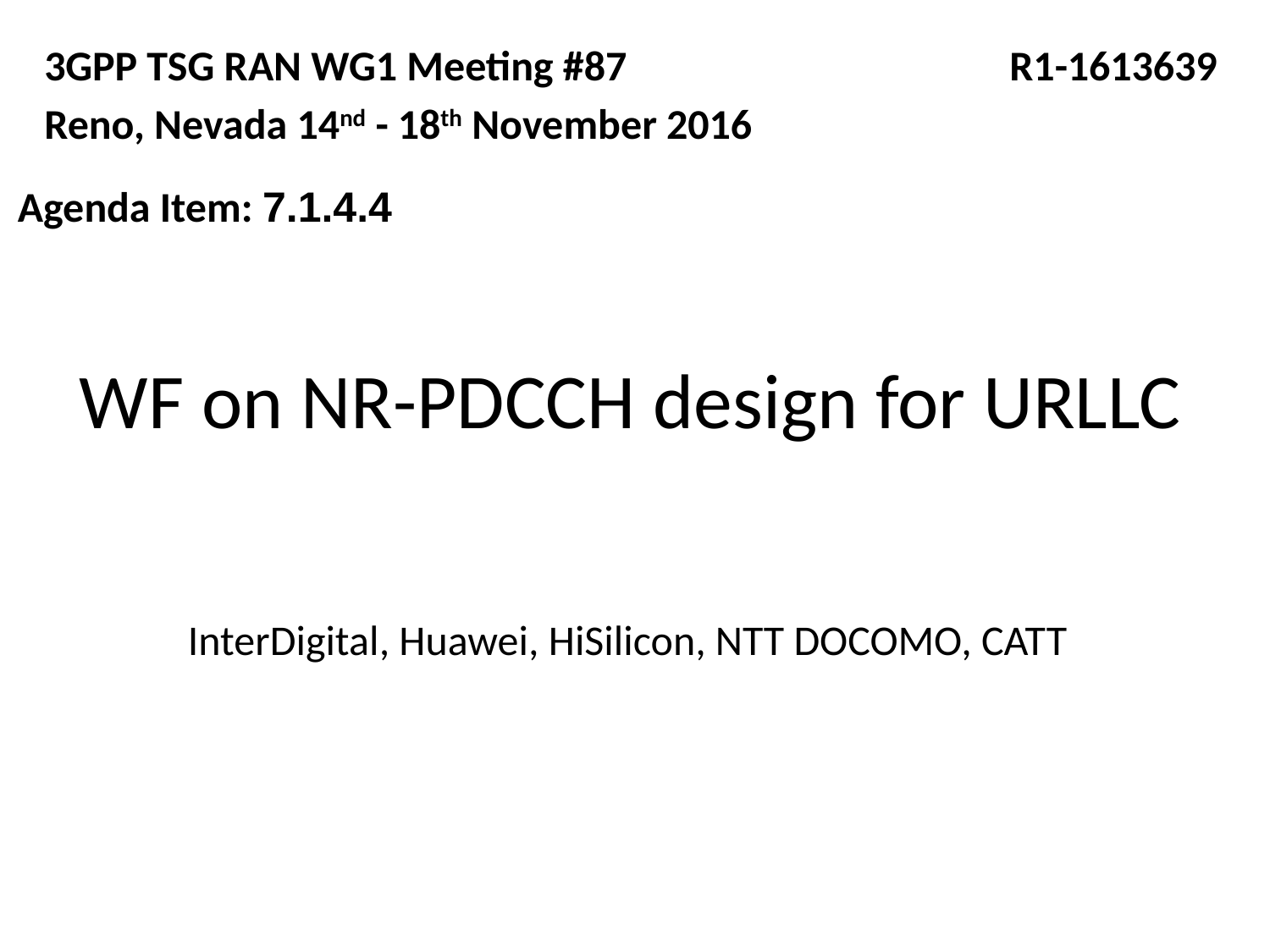

3GPP TSG RAN WG1 Meeting #87            		        R1-1613639
Reno, Nevada 14nd - 18th November 2016

Agenda Item: 7.1.4.4
# WF on NR-PDCCH design for URLLC
InterDigital, Huawei, HiSilicon, NTT DOCOMO, CATT